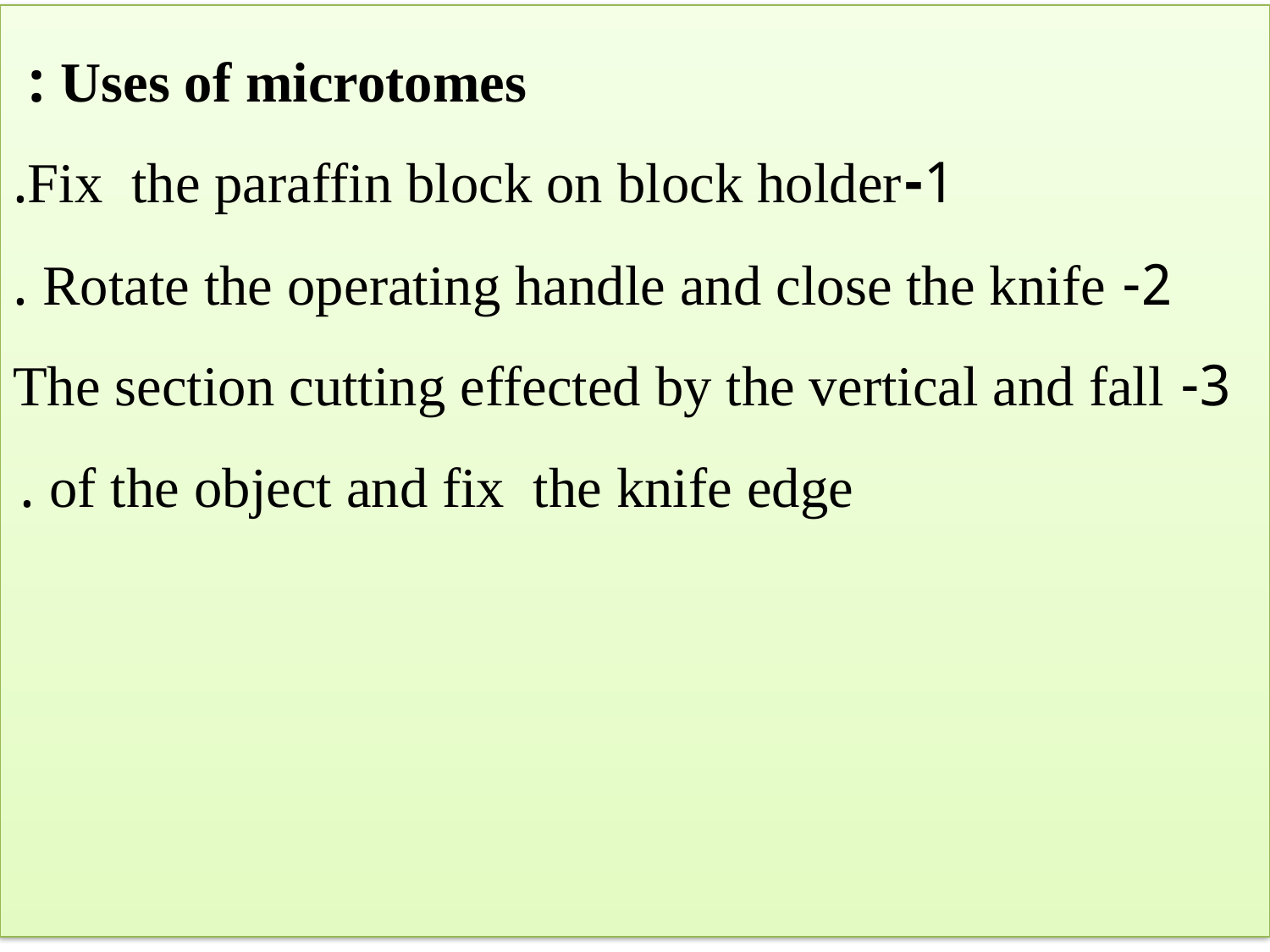

Uses of microtomes :
1-Fix  the paraffin block on block holder.
2- Rotate the operating handle and close the knife .
3- The section cutting effected by the vertical and fall of the object and fix  the knife edge .